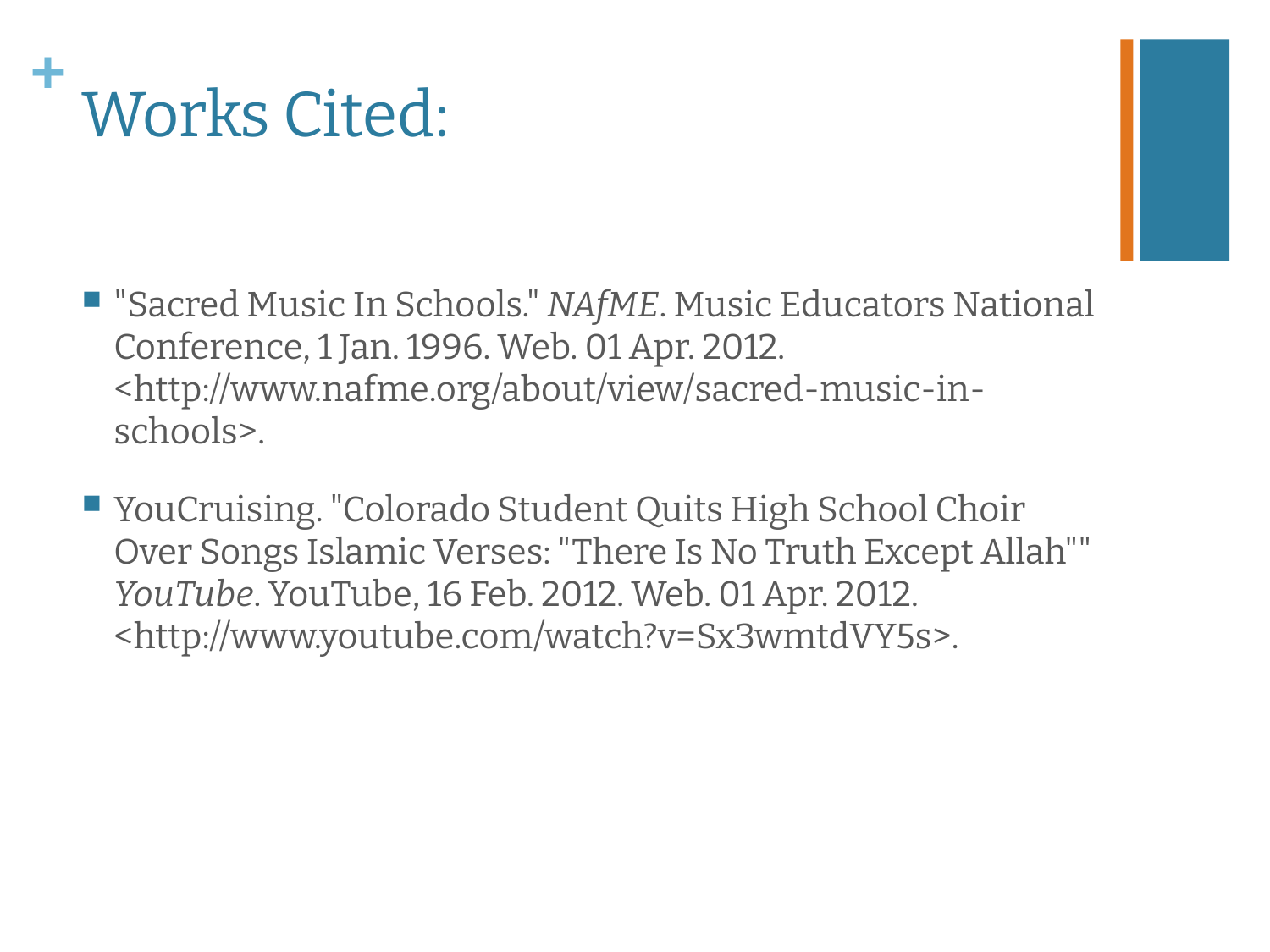

# Works Cited:
"Sacred Music In Schools." NAfME. Music Educators National Conference, 1 Jan. 1996. Web. 01 Apr. 2012. <http://www.nafme.org/about/view/sacred-music-in-schools>.
YouCruising. "Colorado Student Quits High School Choir Over Songs Islamic Verses: "There Is No Truth Except Allah"" YouTube. YouTube, 16 Feb. 2012. Web. 01 Apr. 2012. <http://www.youtube.com/watch?v=Sx3wmtdVY5s>.